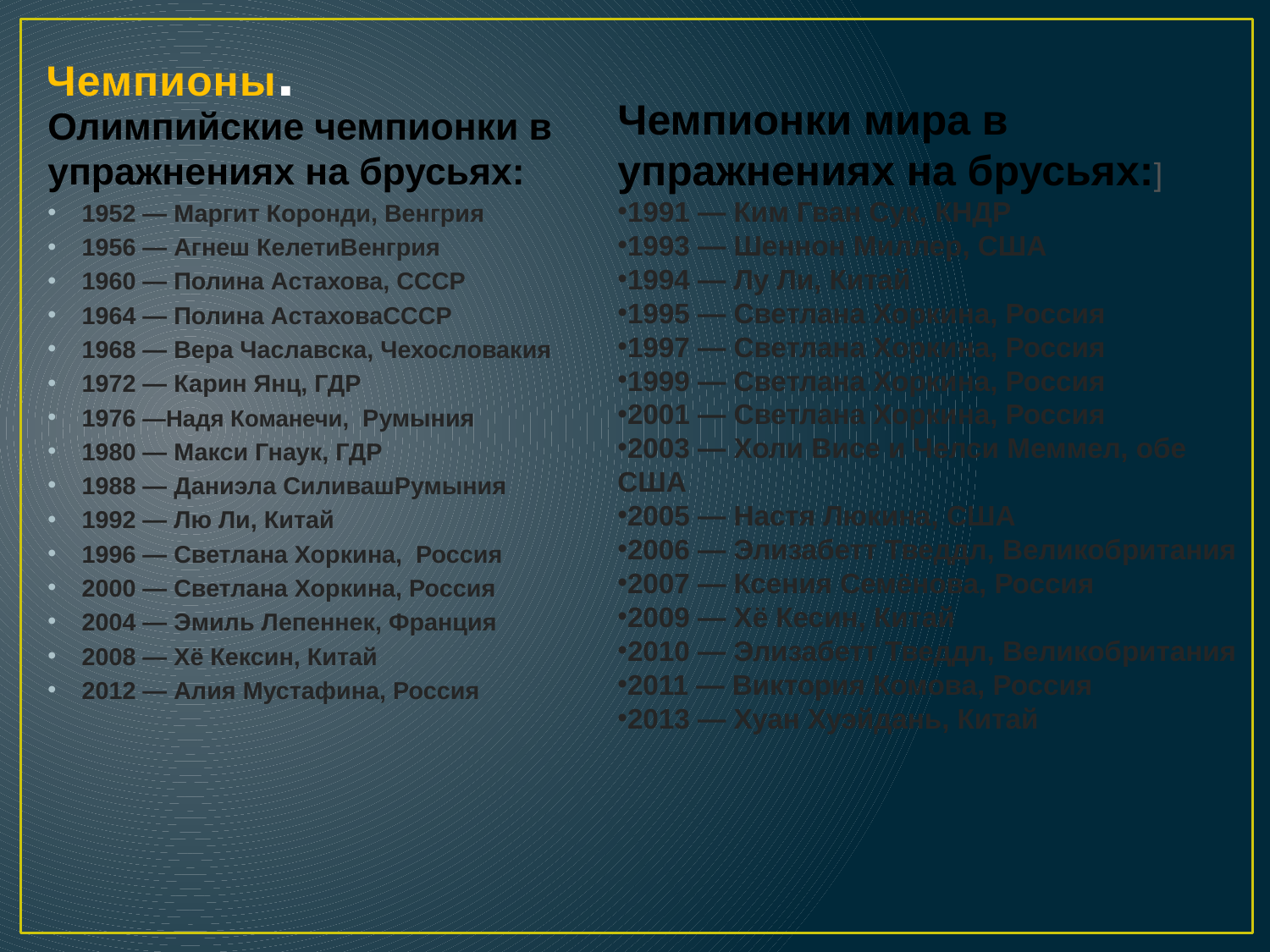

# Чемпионы.
Чемпионки мира в упражнениях на брусьях:]
1991 — Ким Гван Сук, КНДР
1993 — Шеннон Миллер, США
1994 — Лу Ли, Китай
1995 — Светлана Хоркина, Россия
1997 — Светлана Хоркина, Россия
1999 — Светлана Хоркина, Россия
2001 — Светлана Хоркина, Россия
2003 — Холи Висе и Челси Меммел, обе США
2005 — Настя Люкина, США
2006 — Элизабетт Тведдл, Великобритания
2007 — Ксения Семёнова, Россия
2009 — Хё Кесин, Китай
2010 — Элизабетт Тведдл, Великобритания
2011 — Виктория Комова, Россия
2013 — Хуан Хуэйдань, Китай
Олимпийские чемпионки в упражнениях на брусьях:
1952 — Маргит Коронди, Венгрия
1956 — Агнеш КелетиВенгрия
1960 — Полина Астахова, СССР
1964 — Полина АстаховаСССР
1968 — Вера Чаславска, Чехословакия
1972 — Карин Янц, ГДР
1976 —Надя Команечи,  Румыния
1980 — Макси Гнаук, ГДР
1988 — Даниэла СиливашРумыния
1992 — Лю Ли, Китай
1996 — Светлана Хоркина,  Россия
2000 — Светлана Хоркина, Россия
2004 — Эмиль Лепеннек, Франция
2008 — Хё Кексин, Китай
2012 — Алия Мустафина, Россия